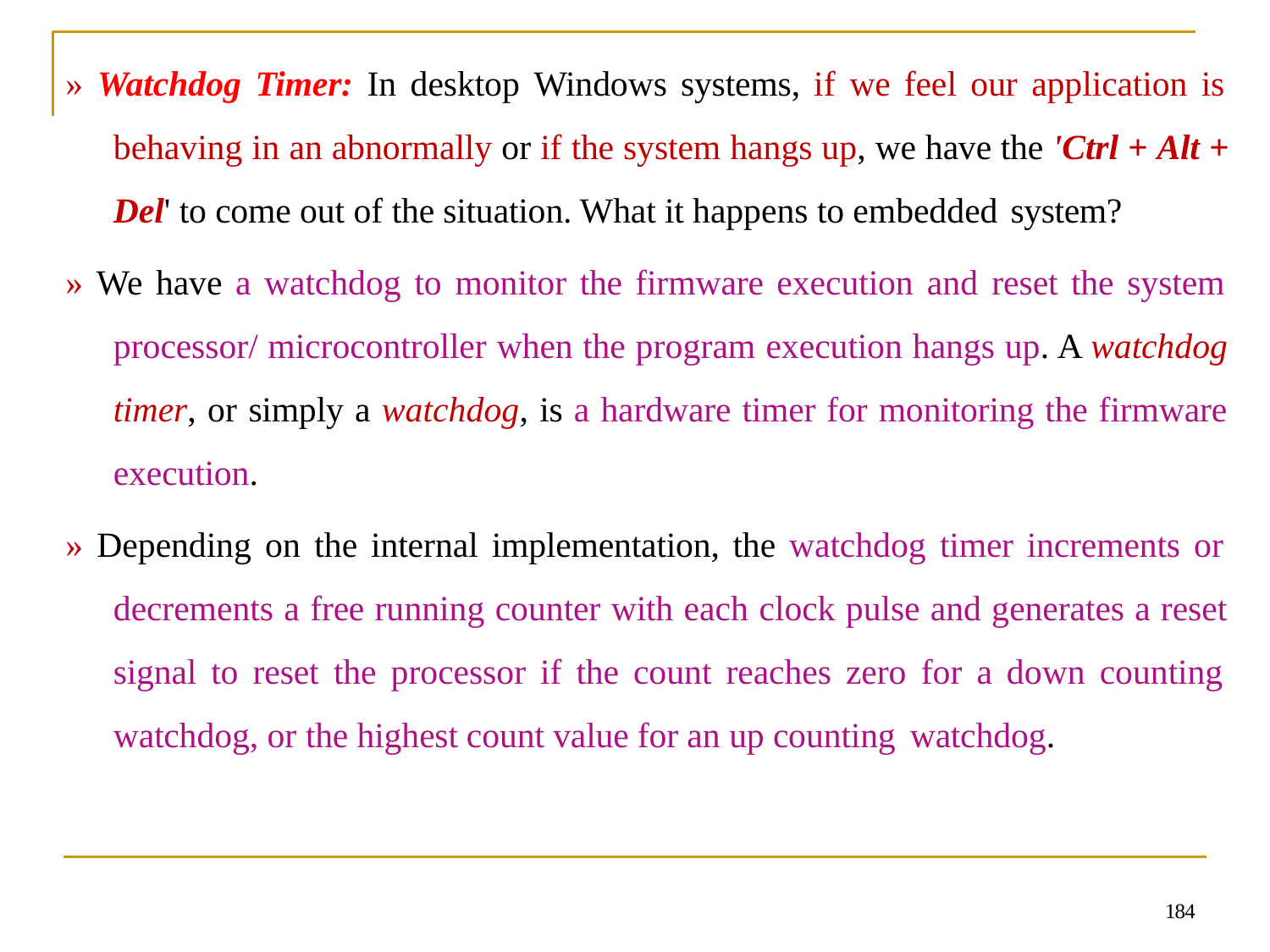

» Watchdog Timer: In desktop Windows systems, if we feel our application is  behaving in an abnormally or if the system hangs up, we have the 'Ctrl + Alt +  Del' to come out of the situation. What it happens to embedded system?
» We have a watchdog to monitor the firmware execution and reset the system  processor/ microcontroller when the program execution hangs up. A watchdog  timer, or simply a watchdog, is a hardware timer for monitoring the firmware  execution.
» Depending on the internal implementation, the watchdog timer increments or  decrements a free running counter with each clock pulse and generates a reset  signal to reset the processor if the count reaches zero for a down counting  watchdog, or the highest count value for an up counting watchdog.
184